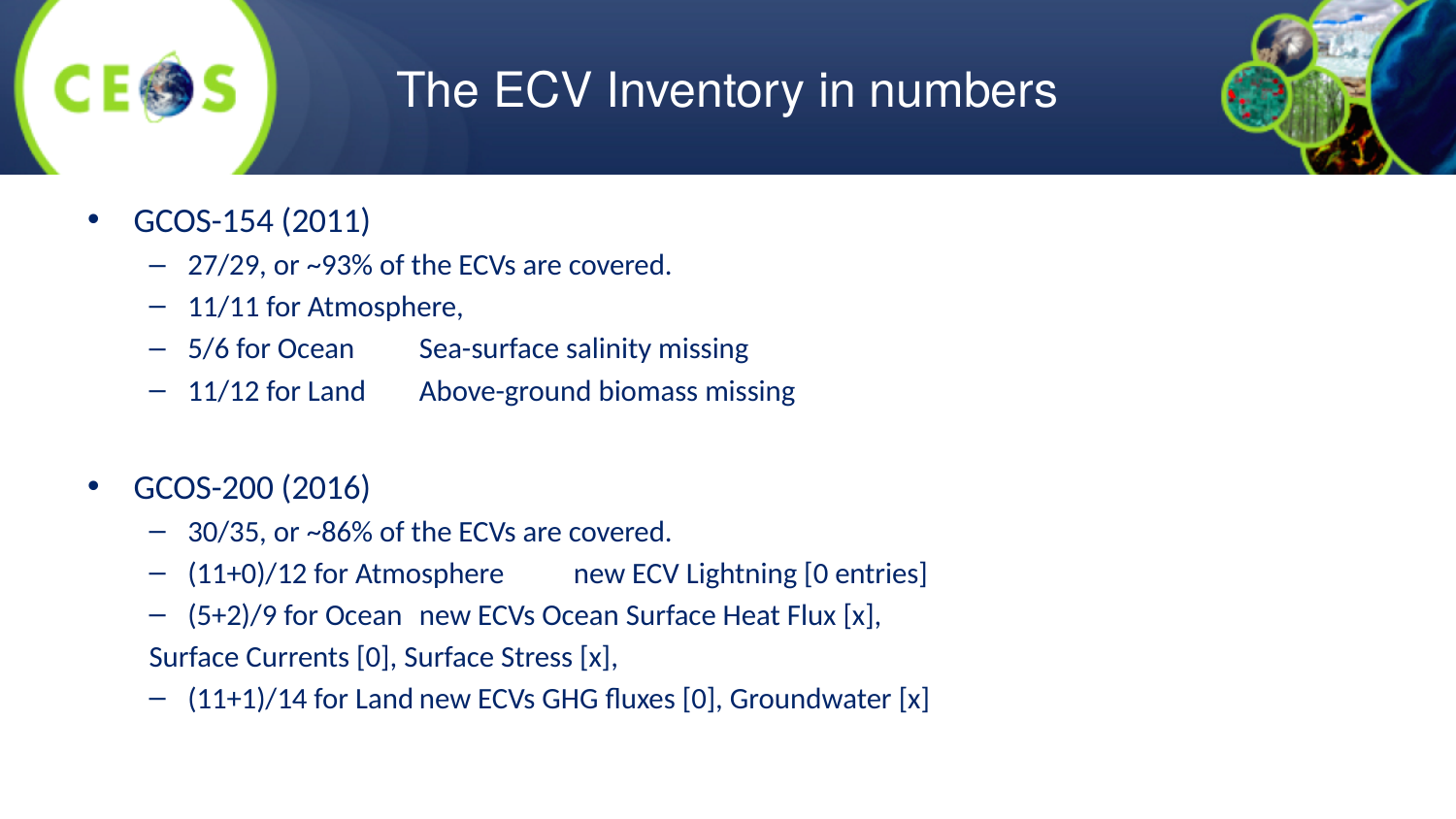

# The ECV Inventory in numbers
GCOS-154 (2011)
27/29, or ~93% of the ECVs are covered.
11/11 for Atmosphere,
5/6 for Ocean 					Sea-surface salinity missing
11/12 for Land 					Above-ground biomass missing

GCOS-200 (2016)
30/35, or ~86% of the ECVs are covered.
(11+0)/12 for Atmosphere 		new ECV Lightning [0 entries]
(5+2)/9 for Ocean 				new ECVs Ocean Surface Heat Flux [x],
								Surface Currents [0], Surface Stress [x],
(11+1)/14 for Land				new ECVs GHG fluxes [0], Groundwater [x]